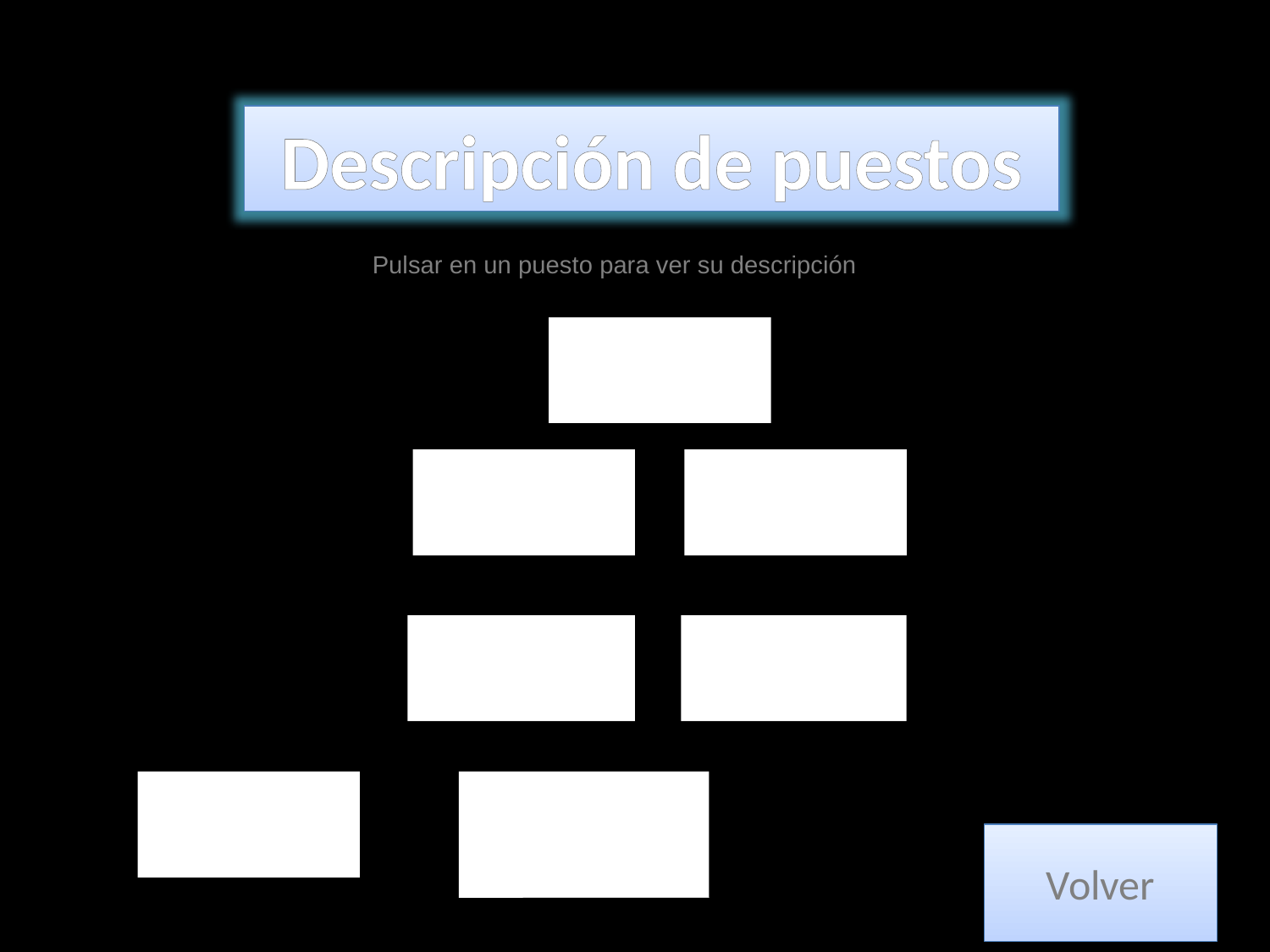

Descripción de puestos
Pulsar en un puesto para ver su descripción

Gerente
Informática
Contabilidad
Supervisor del departamento técnico
Equipo de ventas
Almacén
Técnicos
Volver